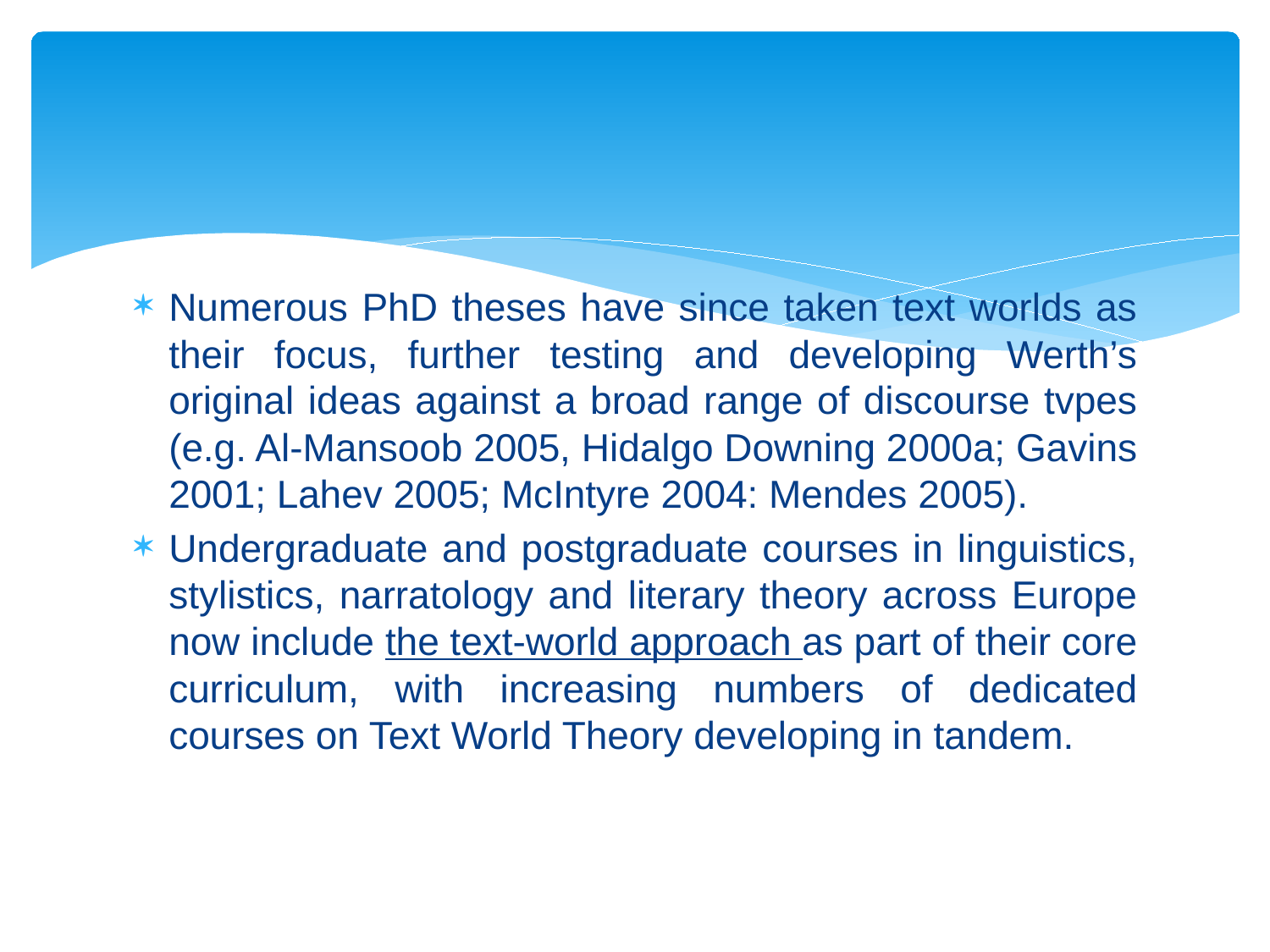

#
Numerous PhD theses have since taken text worlds as their focus, further testing and developing Werth’s original ideas against a broad range of discourse tvpes (e.g. Al-Mansoob 2005, Hidalgo Downing 2000a; Gavins 2001; Lahev 2005; McIntyre 2004: Mendes 2005).
Undergraduate and postgraduate courses in linguistics, stylistics, narratology and literary theory across Europe now include the text-world approach as part of their core curriculum, with increasing numbers of dedicated courses on Text World Theory developing in tandem.